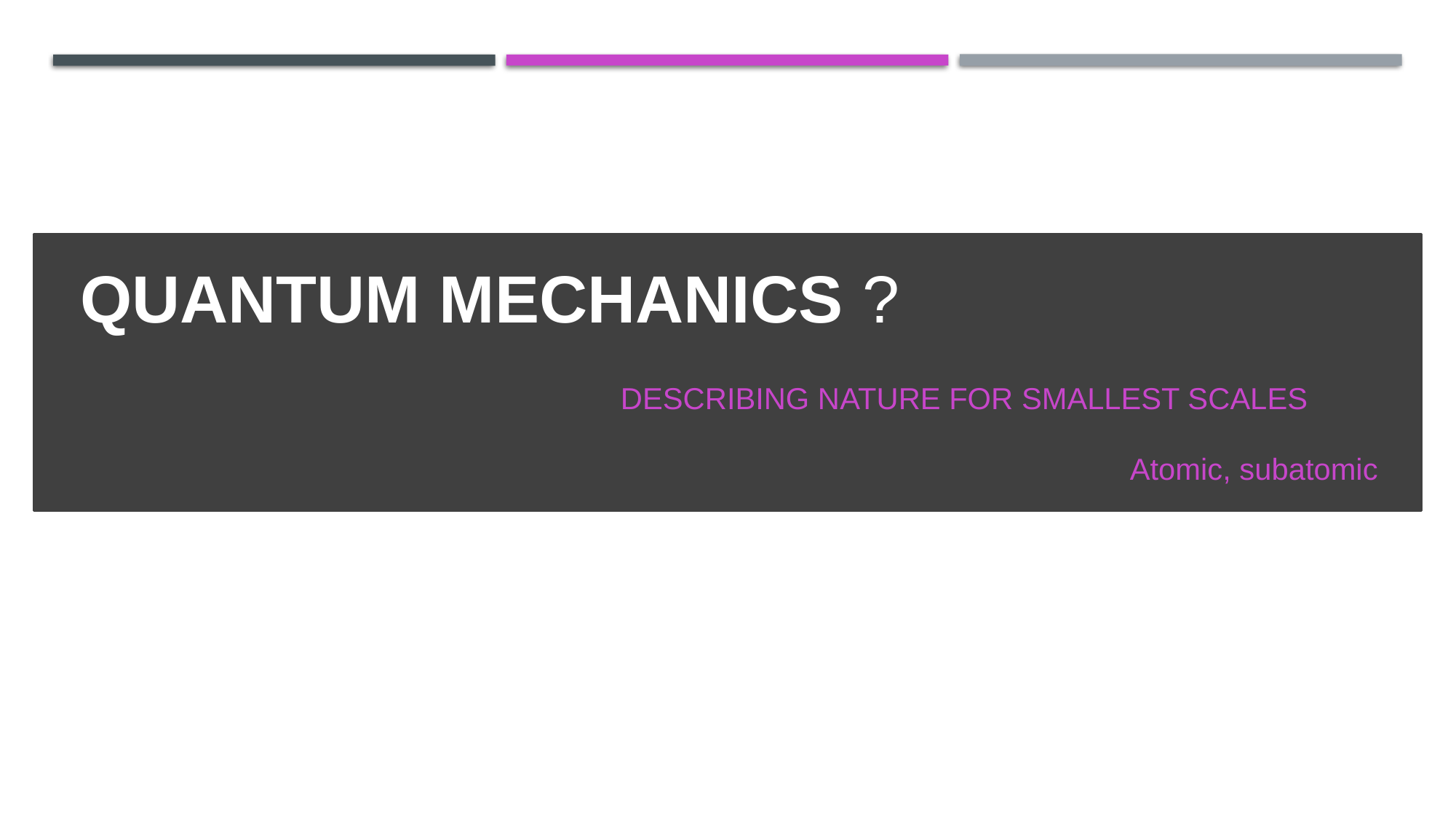

Quantum mechanics ?
DESCRIBING NATURE FOR SMALLEST SCALES
Atomic, subatomic